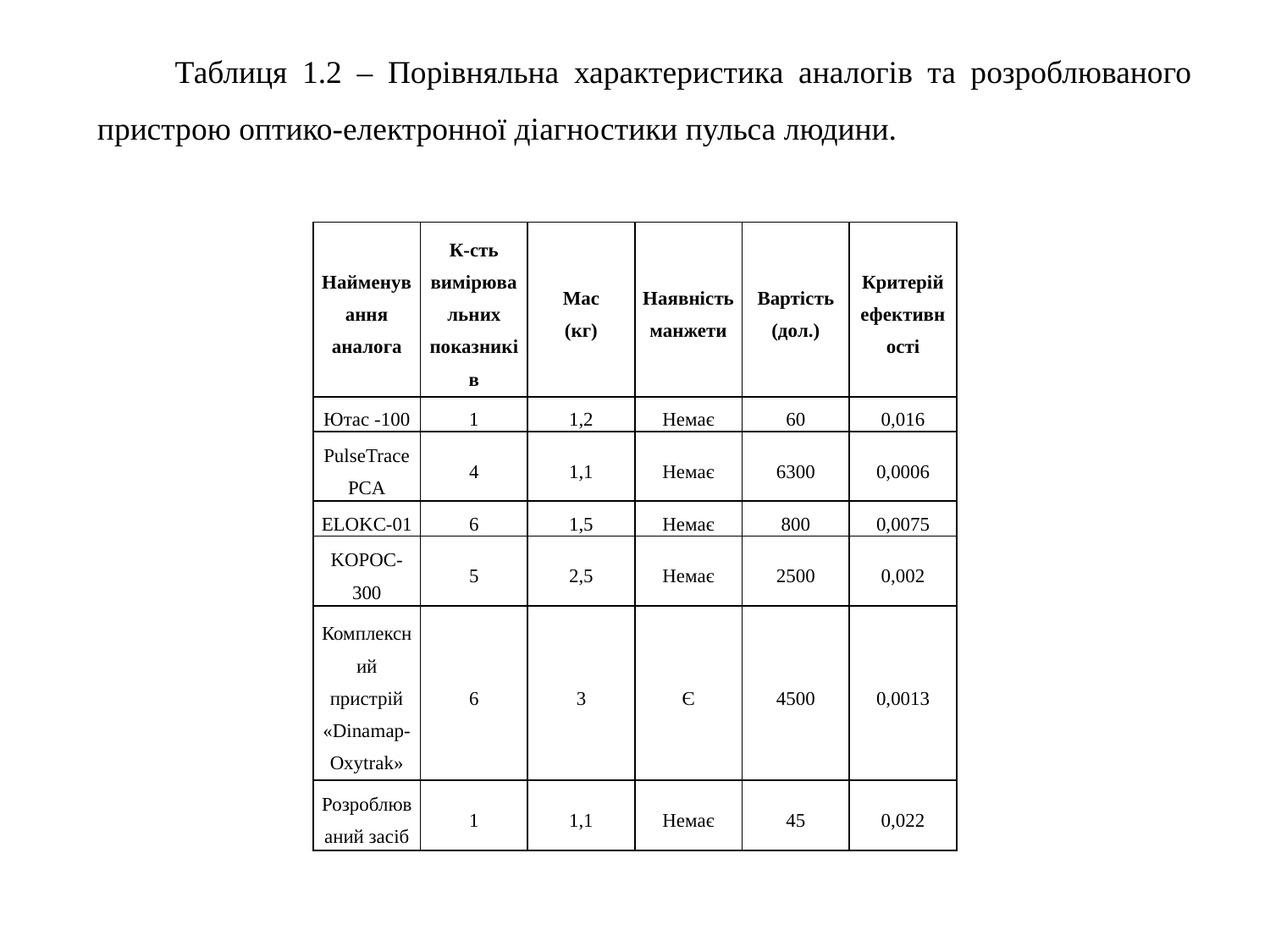

Таблиця 1.2 – Порівняльна характеристика аналогів та розроблюваного пристрою оптико-електронної діагностики пульса людини.
| Найменування аналога | К-сть вимірювальних показників | Мас (кг) | Наявність манжети | Вартість (дол.) | Критерій ефективності |
| --- | --- | --- | --- | --- | --- |
| Ютас -100 | 1 | 1,2 | Немає | 60 | 0,016 |
| PulseTrace PCA | 4 | 1,1 | Немає | 6300 | 0,0006 |
| ELOKC-01 | 6 | 1,5 | Немає | 800 | 0,0075 |
| KOPOC-300 | 5 | 2,5 | Немає | 2500 | 0,002 |
| Комплексний пристрій «Dinamap-Oxytrak» | 6 | 3 | Є | 4500 | 0,0013 |
| Розроблюваний засіб | 1 | 1,1 | Немає | 45 | 0,022 |